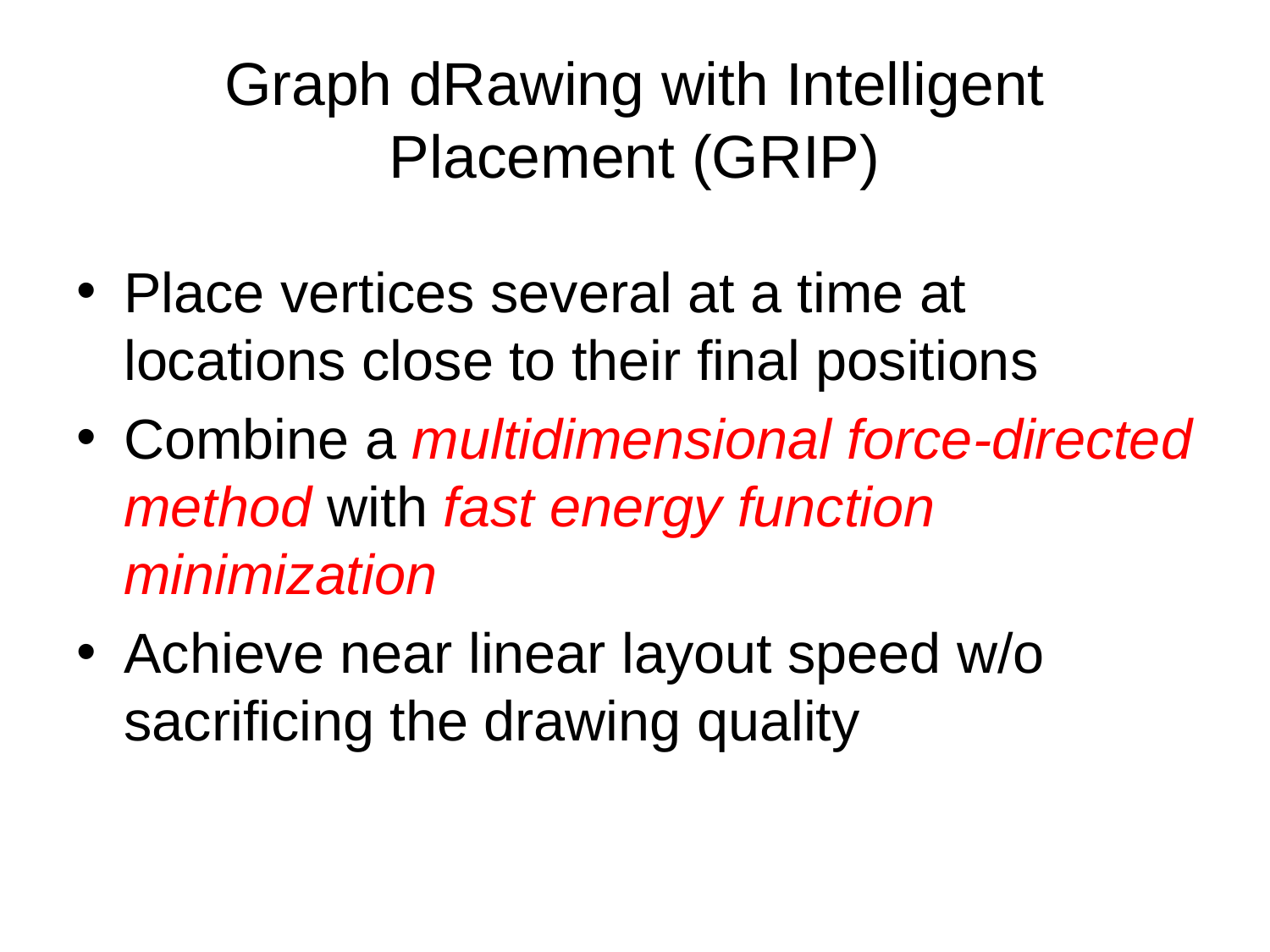

# Graph dRawing with Intelligent Placement (GRIP)
Place vertices several at a time at locations close to their final positions
Combine a multidimensional force-directed method with fast energy function minimization
Achieve near linear layout speed w/o sacrificing the drawing quality